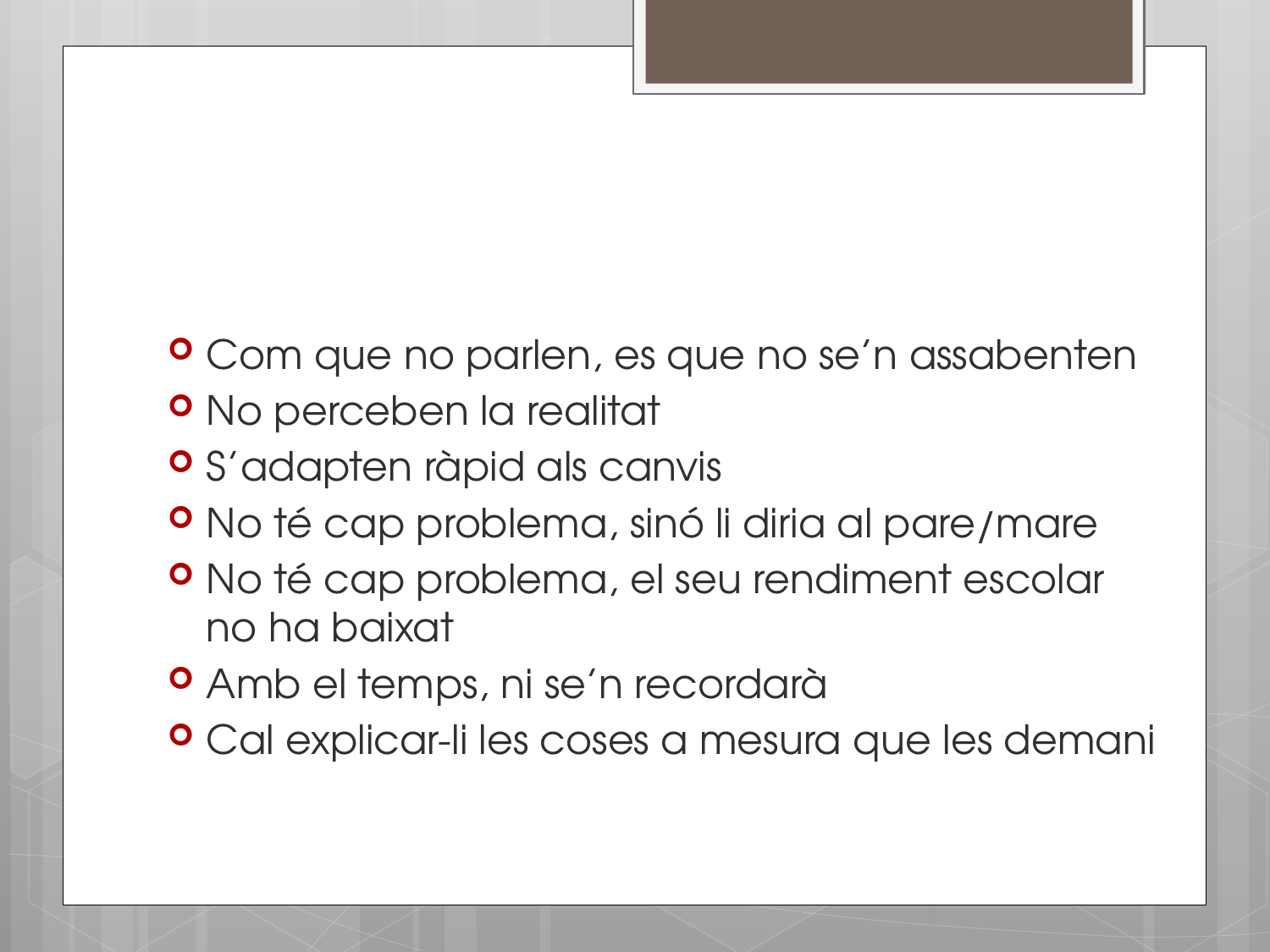

#
Com que no parlen, es que no se’n assabenten
No perceben la realitat
S’adapten ràpid als canvis
No té cap problema, sinó li diria al pare/mare
No té cap problema, el seu rendiment escolar no ha baixat
Amb el temps, ni se’n recordarà
Cal explicar-li les coses a mesura que les demani